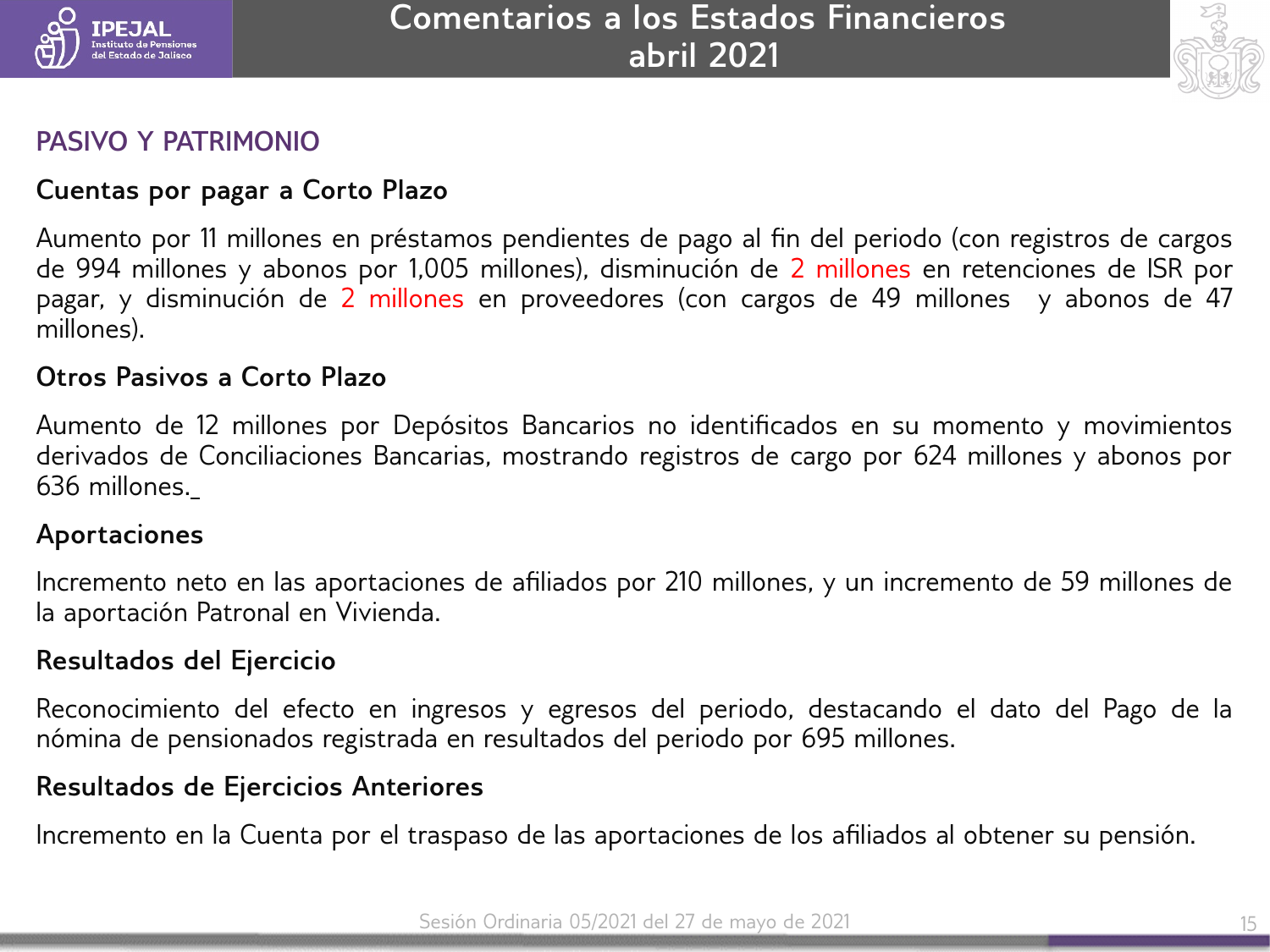

# Comentarios a los Estados Financieros abril 2021
PASIVO Y PATRIMONIO
Cuentas por pagar a Corto Plazo
Aumento por 11 millones en préstamos pendientes de pago al fin del periodo (con registros de cargos de 994 millones y abonos por 1,005 millones), disminución de 2 millones en retenciones de ISR por pagar, y disminución de 2 millones en proveedores (con cargos de 49 millones  y abonos de 47 millones).
Otros Pasivos a Corto Plazo
Aumento de 12 millones por Depósitos Bancarios no identificados en su momento y movimientos derivados de Conciliaciones Bancarias, mostrando registros de cargo por 624 millones y abonos por 636 millones.
Aportaciones
Incremento neto en las aportaciones de afiliados por 210 millones, y un incremento de 59 millones de la aportación Patronal en Vivienda.
Resultados del Ejercicio
Reconocimiento del efecto en ingresos y egresos del periodo, destacando el dato del Pago de la nómina de pensionados registrada en resultados del periodo por 695 millones.
Resultados de Ejercicios Anteriores
Incremento en la Cuenta por el traspaso de las aportaciones de los afiliados al obtener su pensión.

Sesión Ordinaria 05/2021 del 27 de mayo de 2021
15